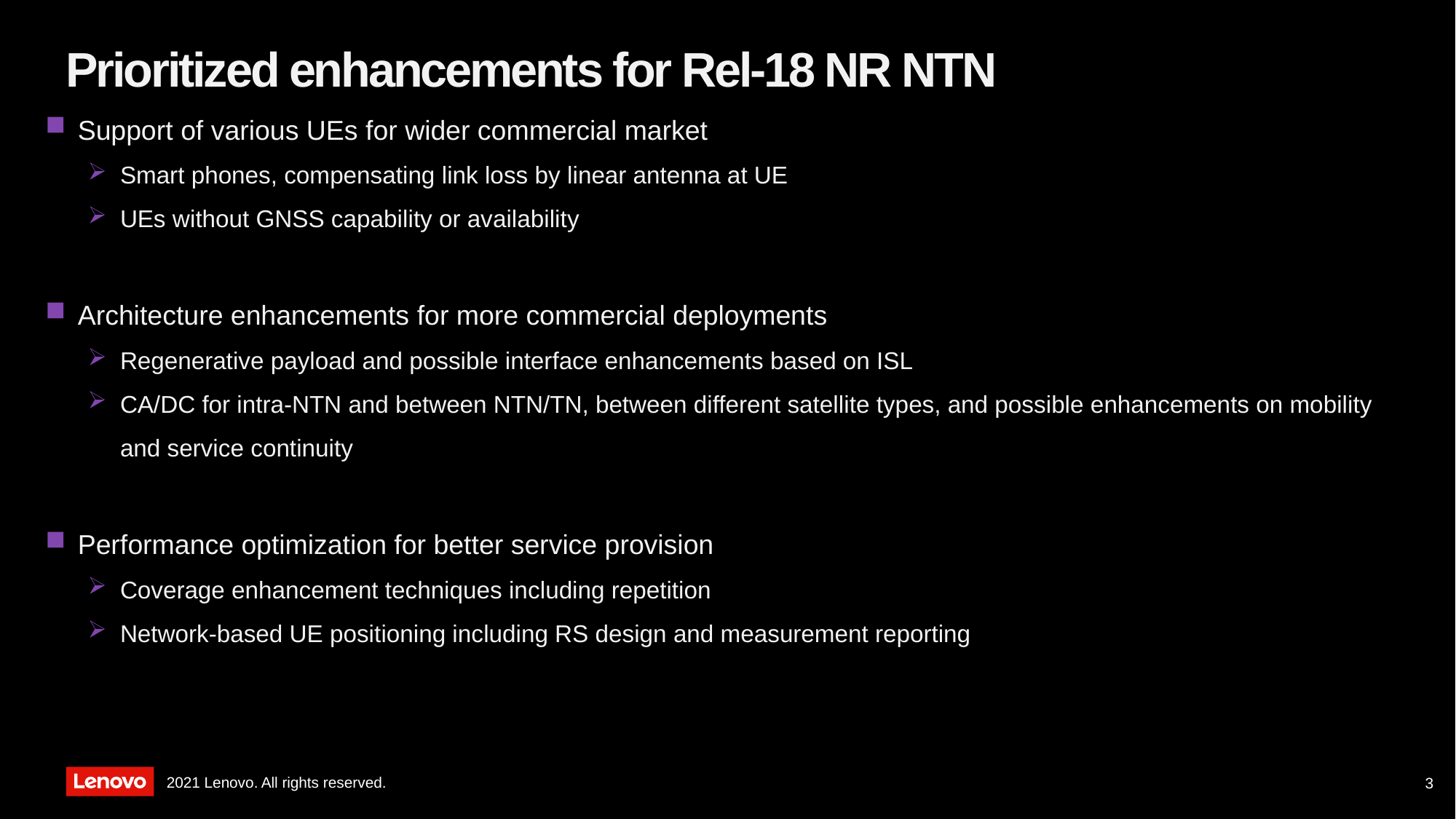

# Prioritized enhancements for Rel-18 NR NTN
Support of various UEs for wider commercial market
Smart phones, compensating link loss by linear antenna at UE
UEs without GNSS capability or availability

Architecture enhancements for more commercial deployments
Regenerative payload and possible interface enhancements based on ISL
CA/DC for intra-NTN and between NTN/TN, between different satellite types, and possible enhancements on mobility and service continuity

Performance optimization for better service provision
Coverage enhancement techniques including repetition
Network-based UE positioning including RS design and measurement reporting
3